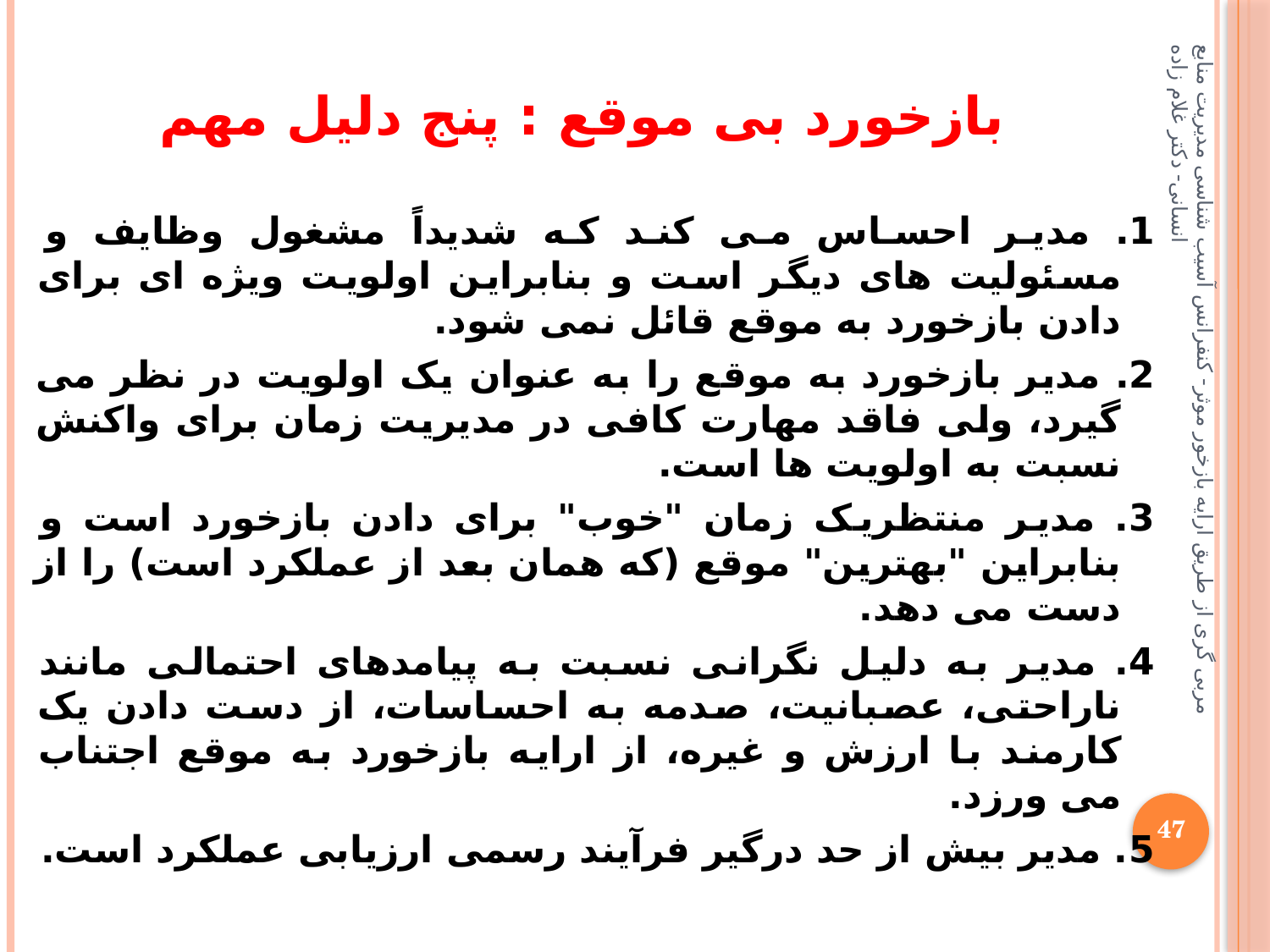

# بازخورد بی موقع : پنج دلیل مهم
1. مدیر احساس می کند که شدیداً مشغول وظایف و مسئولیت های دیگر است و بنابراین اولویت ویژه ای برای دادن بازخورد به موقع قائل نمی شود.
2. مدیر بازخورد به موقع را به عنوان یک اولویت در نظر می گیرد، ولی فاقد مهارت کافی در مدیریت زمان برای واکنش نسبت به اولویت ها است.
3. مدیر منتظریک زمان "خوب" برای دادن بازخورد است و بنابراین "بهترین" موقع (که همان بعد از عملکرد است) را از دست می دهد.
4. مدیر به دلیل نگرانی نسبت به پیامدهای احتمالی مانند ناراحتی، عصبانیت، صدمه به احساسات، از دست دادن یک کارمند با ارزش و غیره، از ارایه بازخورد به موقع اجتناب می ورزد.
5. مدیر بیش از حد درگیر فرآیند رسمی ارزیابی عملکرد است.

مربی گری از طریق ارایه بازخور موثر- کنفرانس آسیب شناسی مدیریت منابع انسانی- دکتر غلام زاده
47